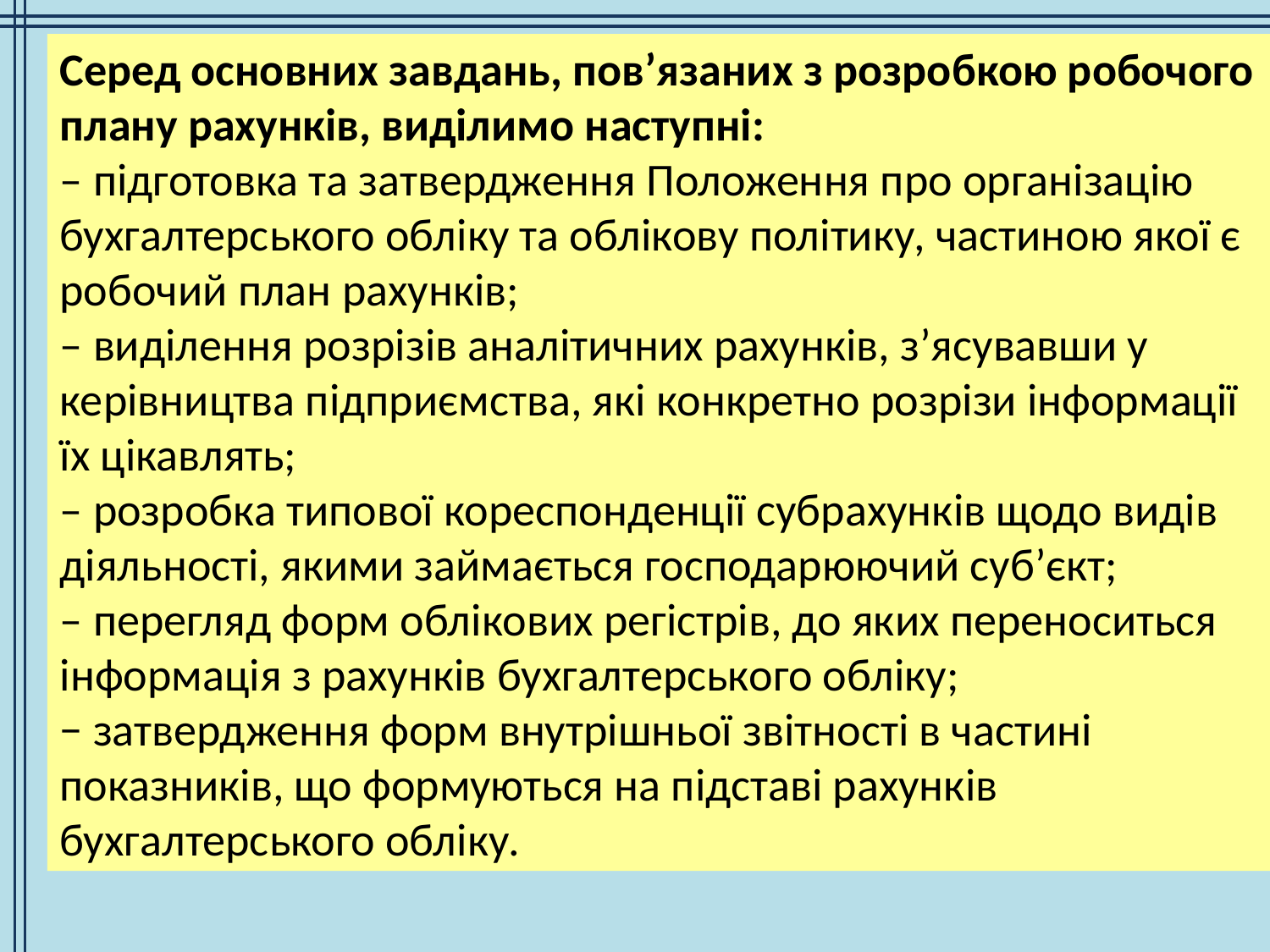

Серед основних завдань, пов’язаних з розробкою робочого плану рахунків, виділимо наступні:
– підготовка та затвердження Положення про організацію бухгалтерського обліку та облікову політику, частиною якої є робочий план рахунків;
– виділення розрізів аналітичних рахунків, з’ясувавши у керівництва підприємства, які конкретно розрізи інформації їх цікавлять;
– розробка типової кореспонденції субрахунків щодо видів діяльності, якими займається господарюючий суб’єкт;
– перегляд форм облікових регістрів, до яких переноситься інформація з рахунків бухгалтерського обліку;
− затвердження форм внутрішньої звітності в частині показників, що формуються на підставі рахунків бухгалтерського обліку.